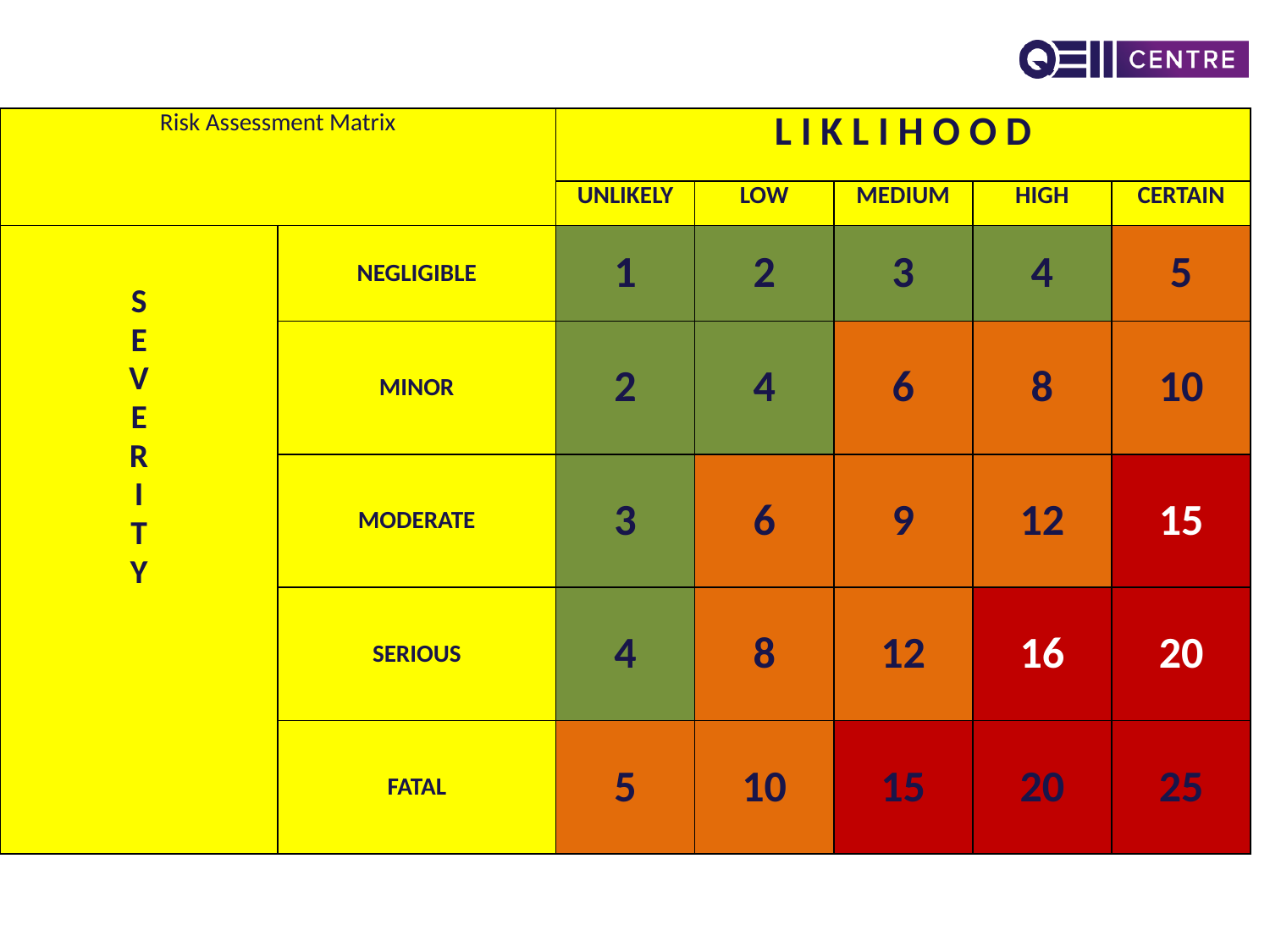

| Risk Assessment Matrix |  | L I K L I H O O D |  |  |  |  |
| --- | --- | --- | --- | --- | --- | --- |
|  |  | UNLIKELY | LOW | MEDIUM | HIGH | CERTAIN |
| S E V E R I T Y | NEGLIGIBLE | 1 | 2 | 3 | 4 | 5 |
|  | MINOR | 2 | 4 | 6 | 8 | 10 |
|  | MODERATE | 3 | 6 | 9 | 12 | 15 |
|  | SERIOUS | 4 | 8 | 12 | 16 | 20 |
|  | FATAL | 5 | 10 | 15 | 20 | 25 |